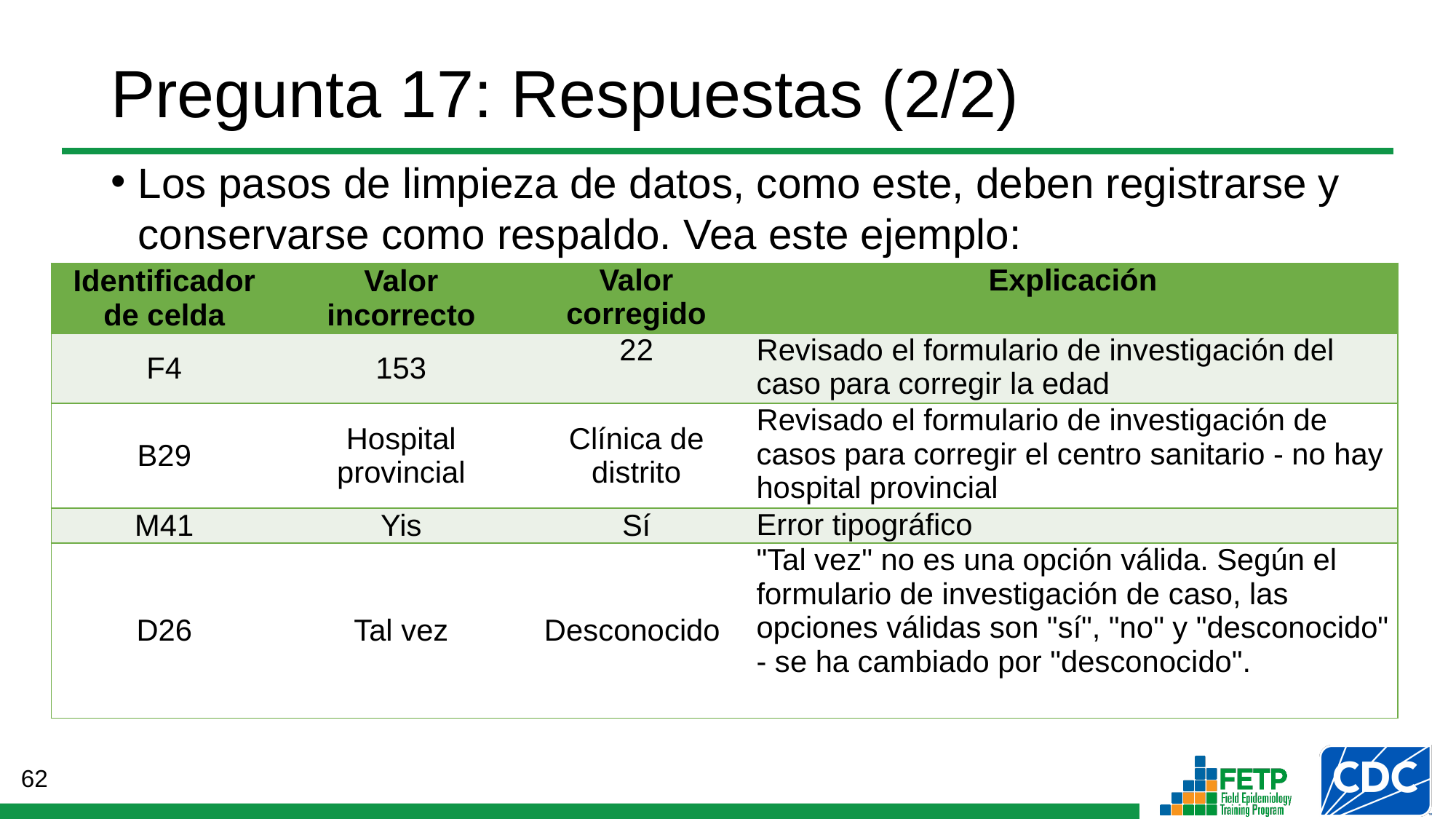

# Pregunta 17: Respuestas (2/2)
Los pasos de limpieza de datos, como este, deben registrarse y conservarse como respaldo. Vea este ejemplo:

| Identificador de celda | Valor incorrecto | Valor corregido | Explicación |
| --- | --- | --- | --- |
| F4 | 153 | 22 | Revisado el formulario de investigación del caso para corregir la edad |
| B29 | Hospital provincial | Clínica de distrito | Revisado el formulario de investigación de casos para corregir el centro sanitario - no hay hospital provincial |
| M41 | Yis | Sí | Error tipográfico |
| D26 | Tal vez | Desconocido | "Tal vez" no es una opción válida. Según el formulario de investigación de caso, las opciones válidas son "sí", "no" y "desconocido" - se ha cambiado por "desconocido". |